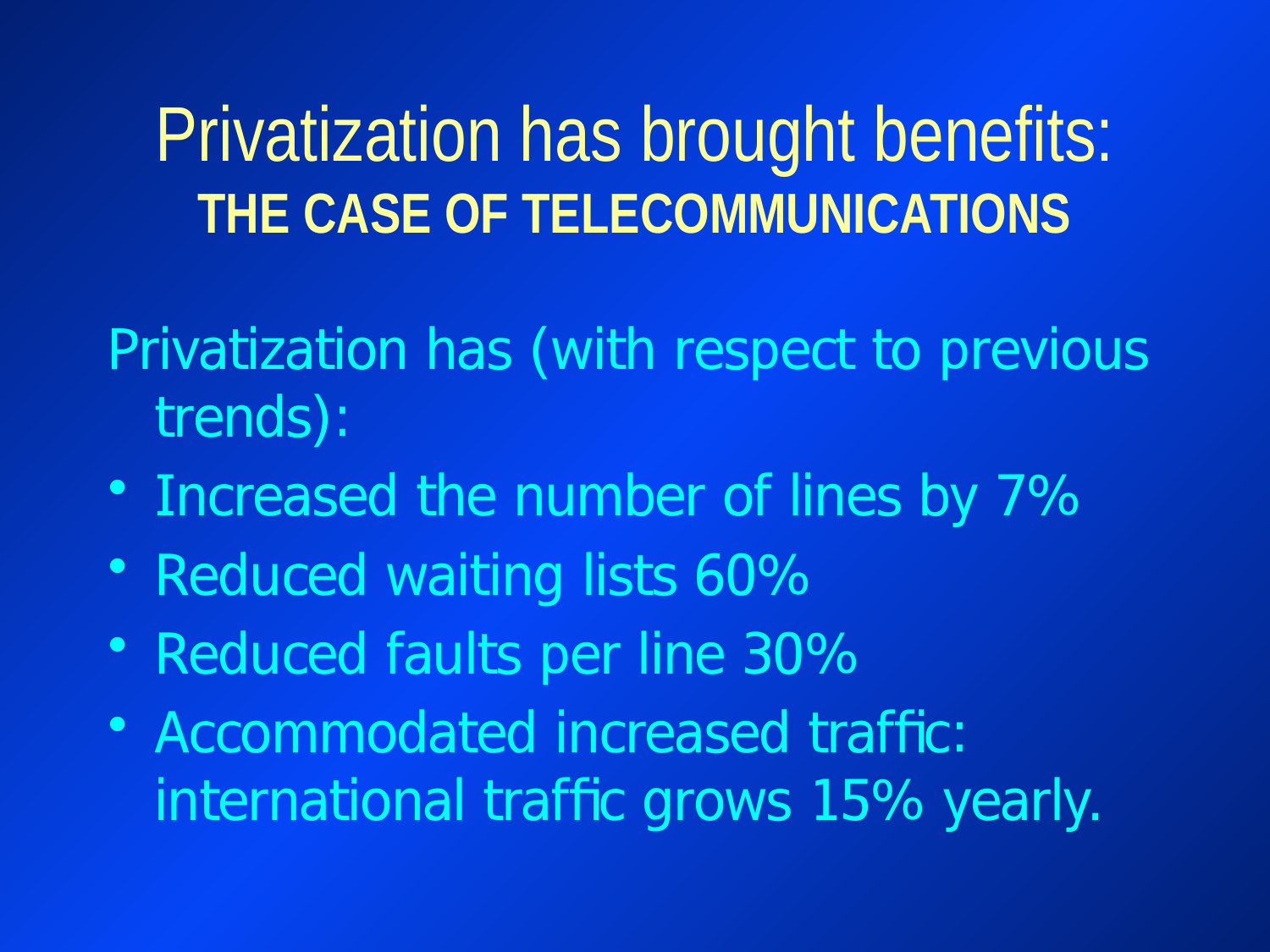

# Privatization has brought benefits: THE CASE OF TELECOMMUNICATIONS
Privatization has (with respect to previous trends):
Increased the number of lines by 7%
Reduced waiting lists 60%
Reduced faults per line 30%
Accommodated increased traffic: international traffic grows 15% yearly.